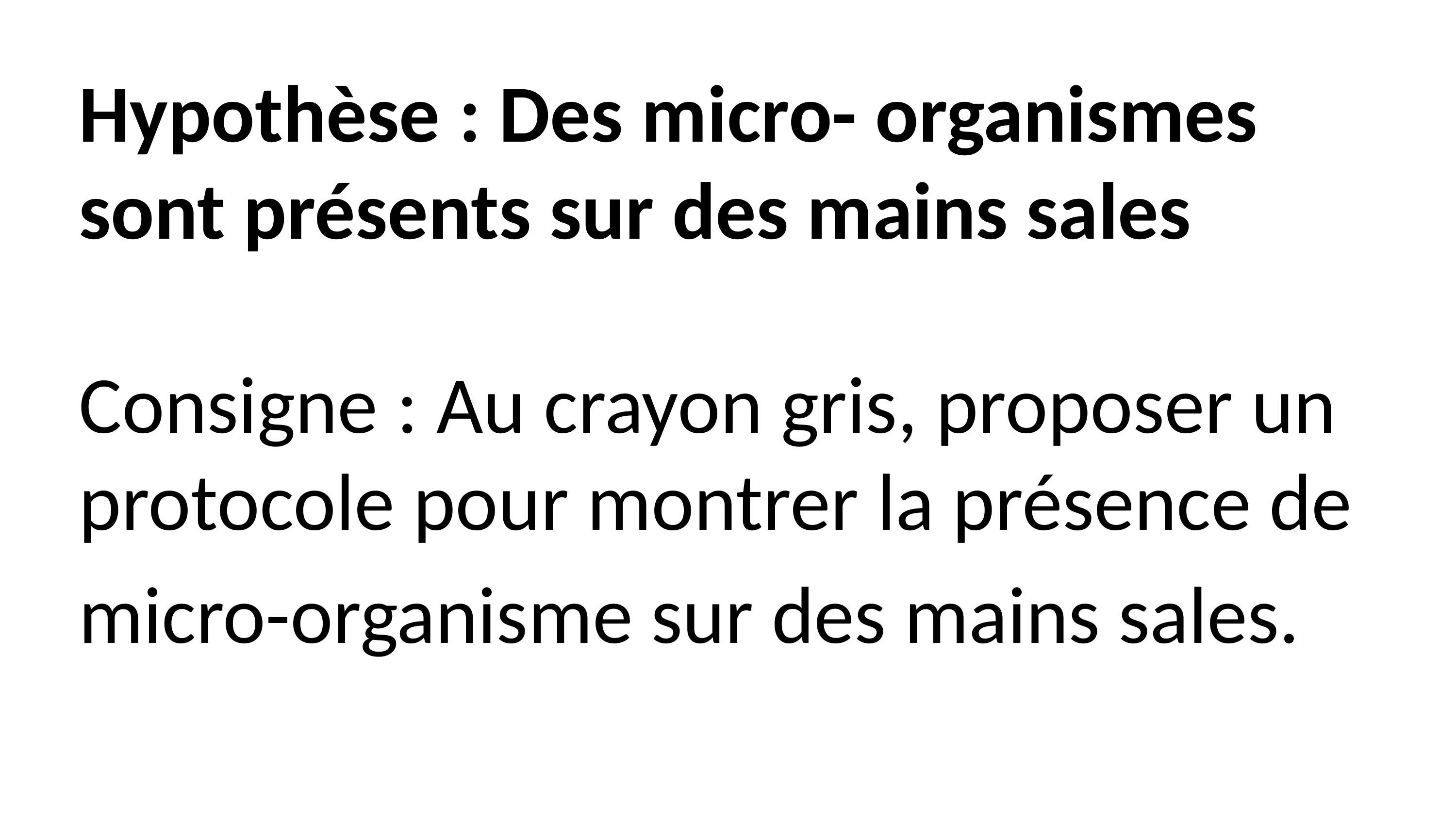

Hypothèse : Des micro- organismes sont présents sur des mains sales

Consigne : Au crayon gris, proposer un protocole pour montrer la présence de micro-organisme sur des mains sales.